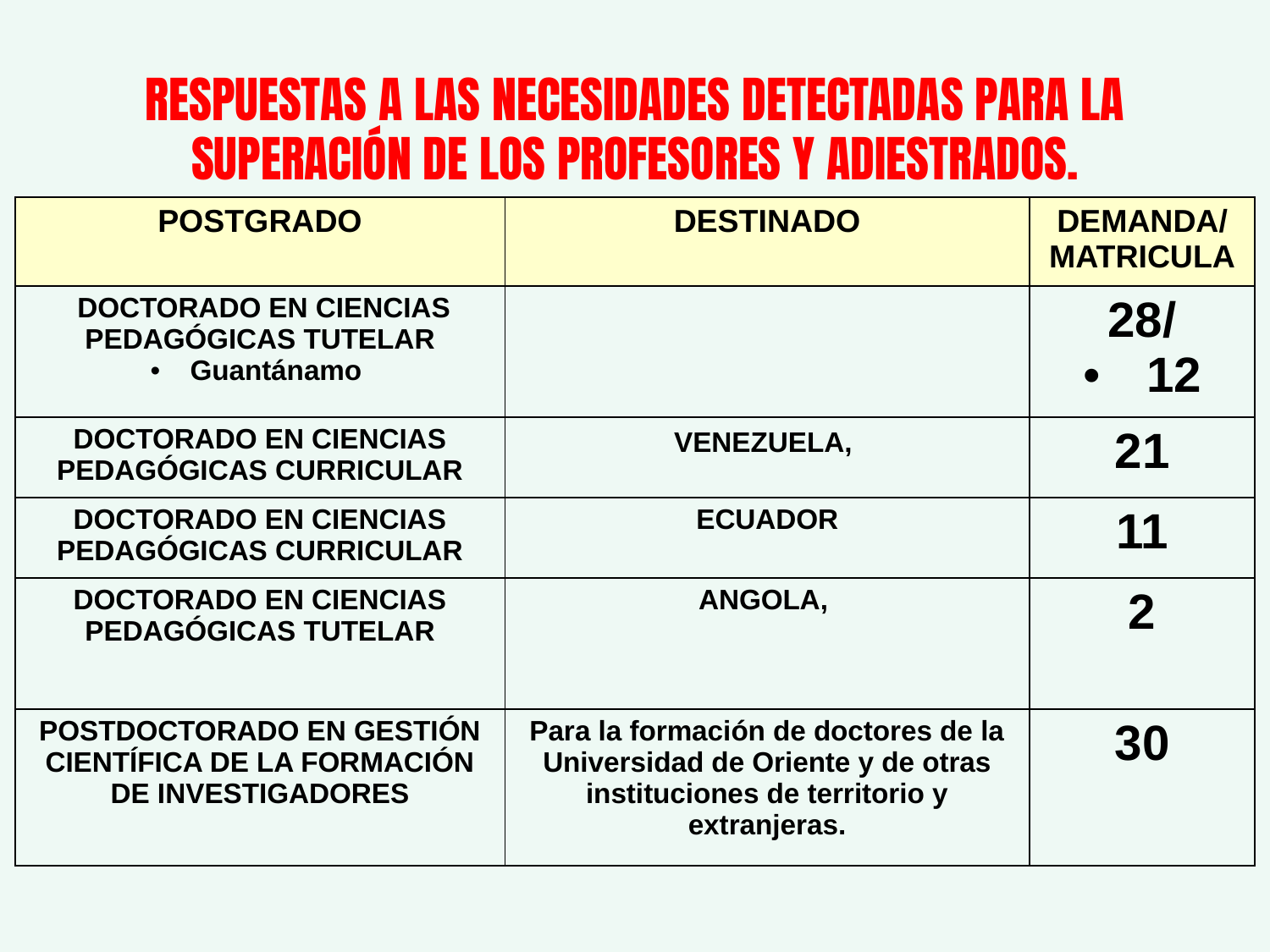

RESPUESTAS A LAS NECESIDADES DETECTADAS PARA LA SUPERACIÓN DE LOS PROFESORES Y ADIESTRADOS.
| POSTGRADO | DESTINADO | DEMANDA/ MATRICULA |
| --- | --- | --- |
| DOCTORADO EN CIENCIAS PEDAGÓGICAS TUTELAR Guantánamo |  | 28/ 12 |
| DOCTORADO EN CIENCIAS PEDAGÓGICAS CURRICULAR | VENEZUELA, | 21 |
| DOCTORADO EN CIENCIAS PEDAGÓGICAS CURRICULAR | ECUADOR | 11 |
| DOCTORADO EN CIENCIAS PEDAGÓGICAS TUTELAR | ANGOLA, | 2 |
| POSTDOCTORADO EN GESTIÓN CIENTÍFICA DE LA FORMACIÓN DE INVESTIGADORES | Para la formación de doctores de la Universidad de Oriente y de otras instituciones de territorio y extranjeras. | 30 |